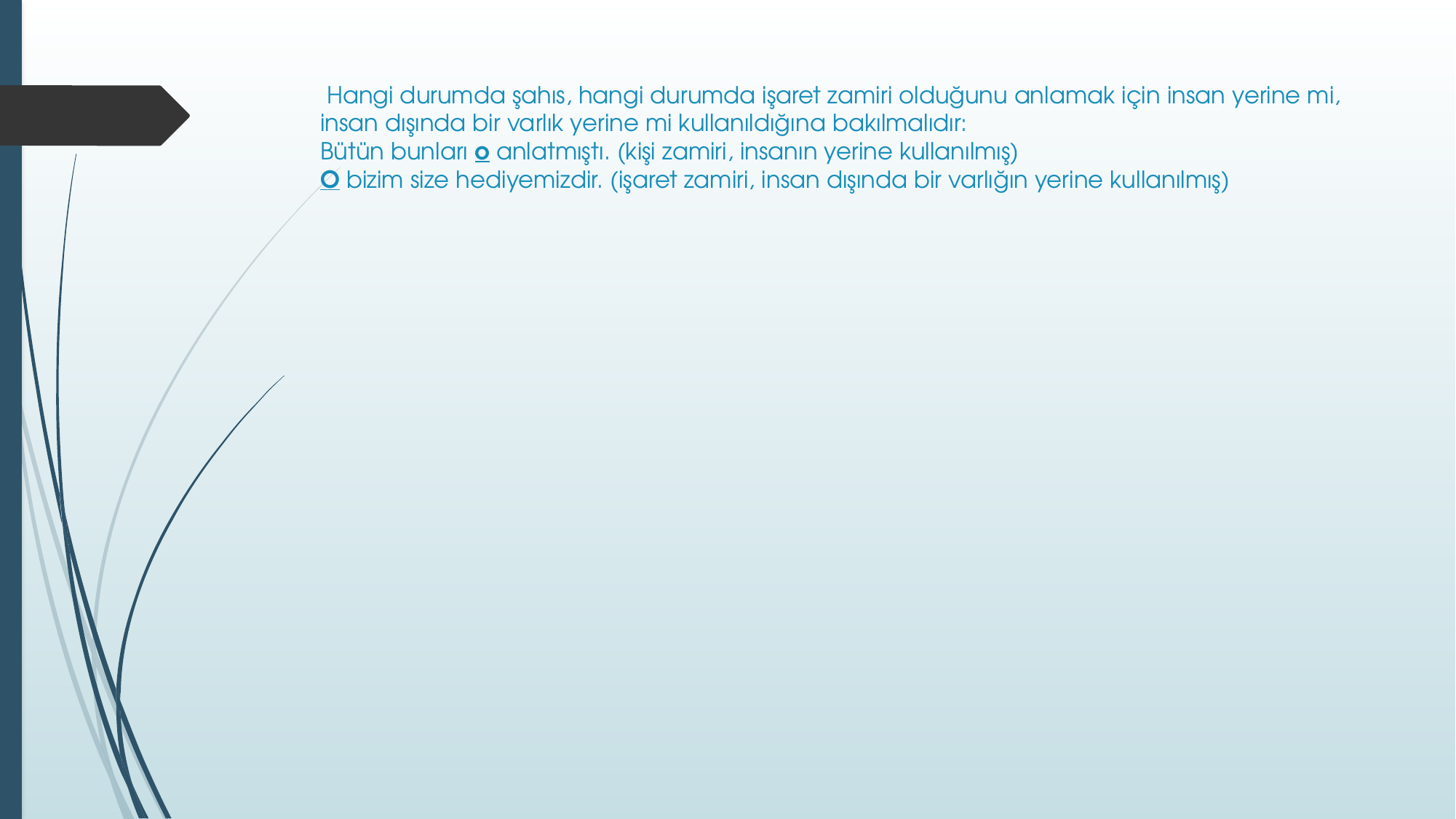

# Hangi durumda şahıs, hangi durumda işaret zamiri olduğunu anlamak için insan yerine mi, insan dışında bir varlık yerine mi kullanıldığı­na bakılmalıdır: Bütün bunları o anlatmıştı. (kişi zamiri, insanın yerine kullanılmış) O bizim size hediyemizdir. (işaret zamiri, insan dışında bir varlığın yerine kullanılmış)